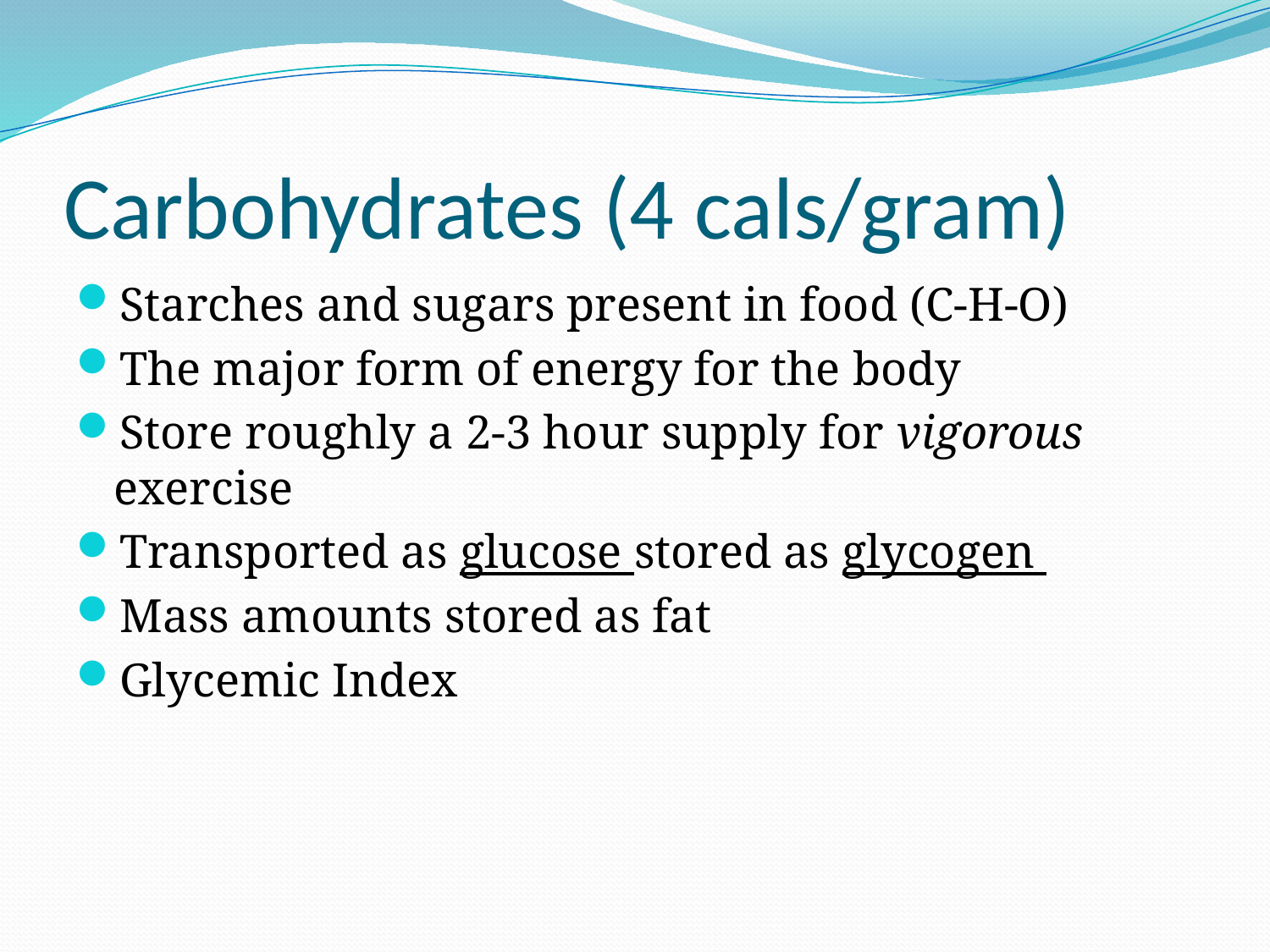

# Carbohydrates (4 cals/gram)
Starches and sugars present in food (C-H-O)
The major form of energy for the body
Store roughly a 2-3 hour supply for vigorous exercise
Transported as glucose stored as glycogen
Mass amounts stored as fat
Glycemic Index